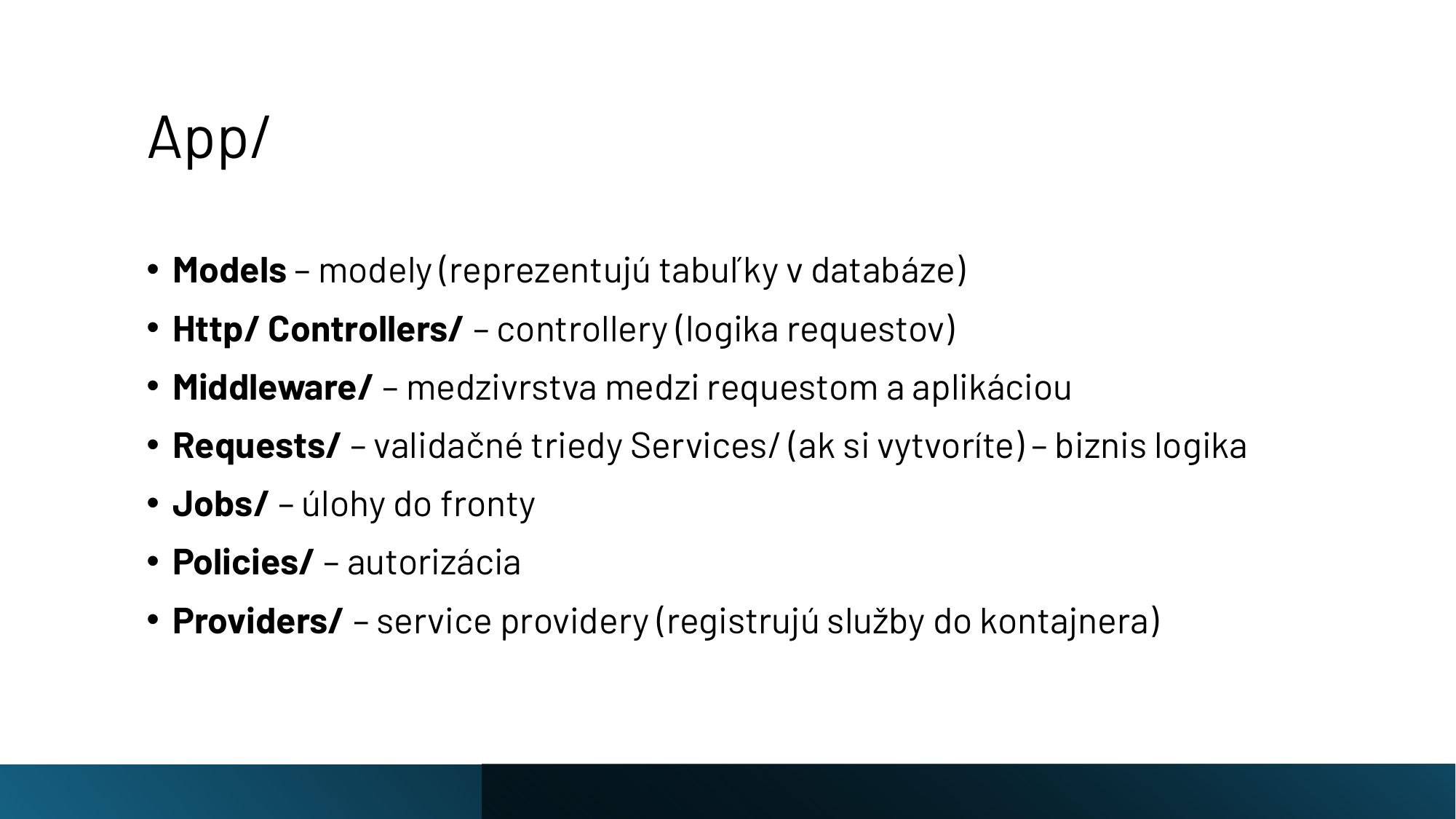

# App/
Models – modely (reprezentujú tabuľky v databáze)
Http/ Controllers/ – controllery (logika requestov)
Middleware/ – medzivrstva medzi requestom a aplikáciou
Requests/ – validačné triedy Services/ (ak si vytvoríte) – biznis logika
Jobs/ – úlohy do fronty
Policies/ – autorizácia
Providers/ – service providery (registrujú služby do kontajnera)